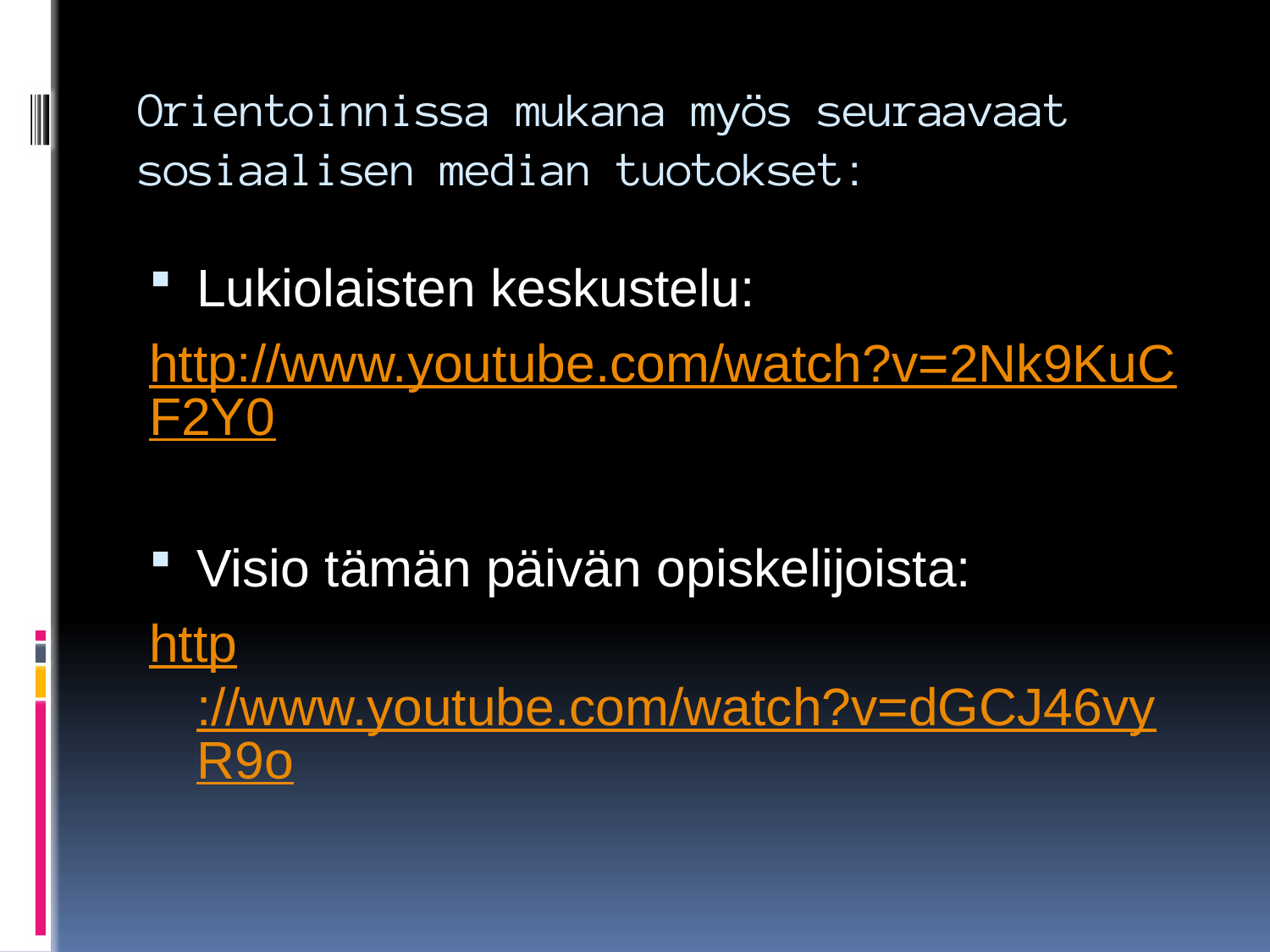

# Orientoinnissa mukana myös seuraavaat sosiaalisen median tuotokset:
Lukiolaisten keskustelu:
http://www.youtube.com/watch?v=2Nk9KuCF2Y0

Visio tämän päivän opiskelijoista:
http://www.youtube.com/watch?v=dGCJ46vyR9o